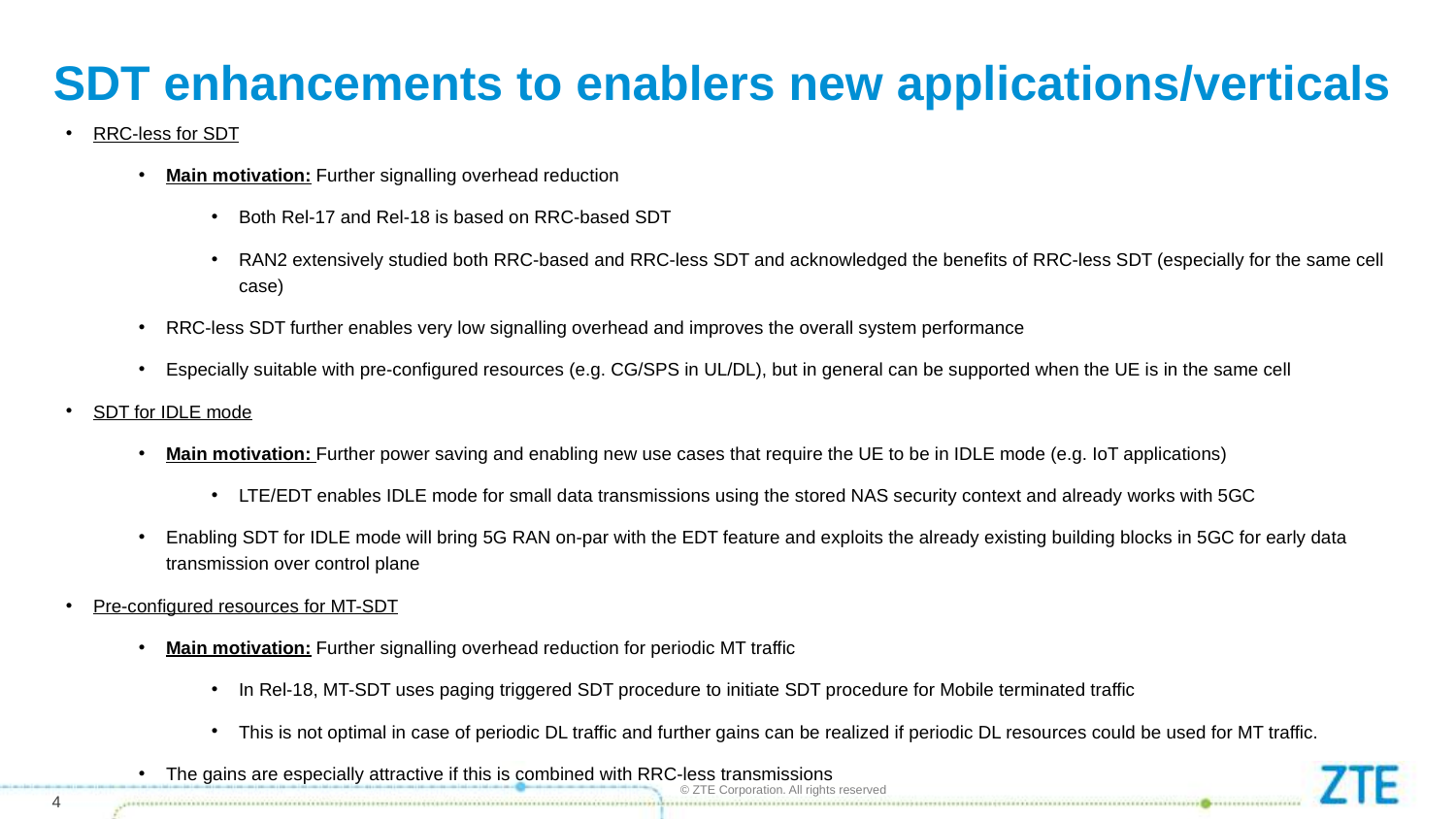

# SDT enhancements to enablers new applications/verticals

RRC-less for SDT
Main motivation: Further signalling overhead reduction
Both Rel-17 and Rel-18 is based on RRC-based SDT
RAN2 extensively studied both RRC-based and RRC-less SDT and acknowledged the benefits of RRC-less SDT (especially for the same cell case)
RRC-less SDT further enables very low signalling overhead and improves the overall system performance
Especially suitable with pre-configured resources (e.g. CG/SPS in UL/DL), but in general can be supported when the UE is in the same cell
SDT for IDLE mode
Main motivation: Further power saving and enabling new use cases that require the UE to be in IDLE mode (e.g. IoT applications)
LTE/EDT enables IDLE mode for small data transmissions using the stored NAS security context and already works with 5GC
Enabling SDT for IDLE mode will bring 5G RAN on-par with the EDT feature and exploits the already existing building blocks in 5GC for early data transmission over control plane
Pre-configured resources for MT-SDT
Main motivation: Further signalling overhead reduction for periodic MT traffic
In Rel-18, MT-SDT uses paging triggered SDT procedure to initiate SDT procedure for Mobile terminated traffic
This is not optimal in case of periodic DL traffic and further gains can be realized if periodic DL resources could be used for MT traffic.
The gains are especially attractive if this is combined with RRC-less transmissions